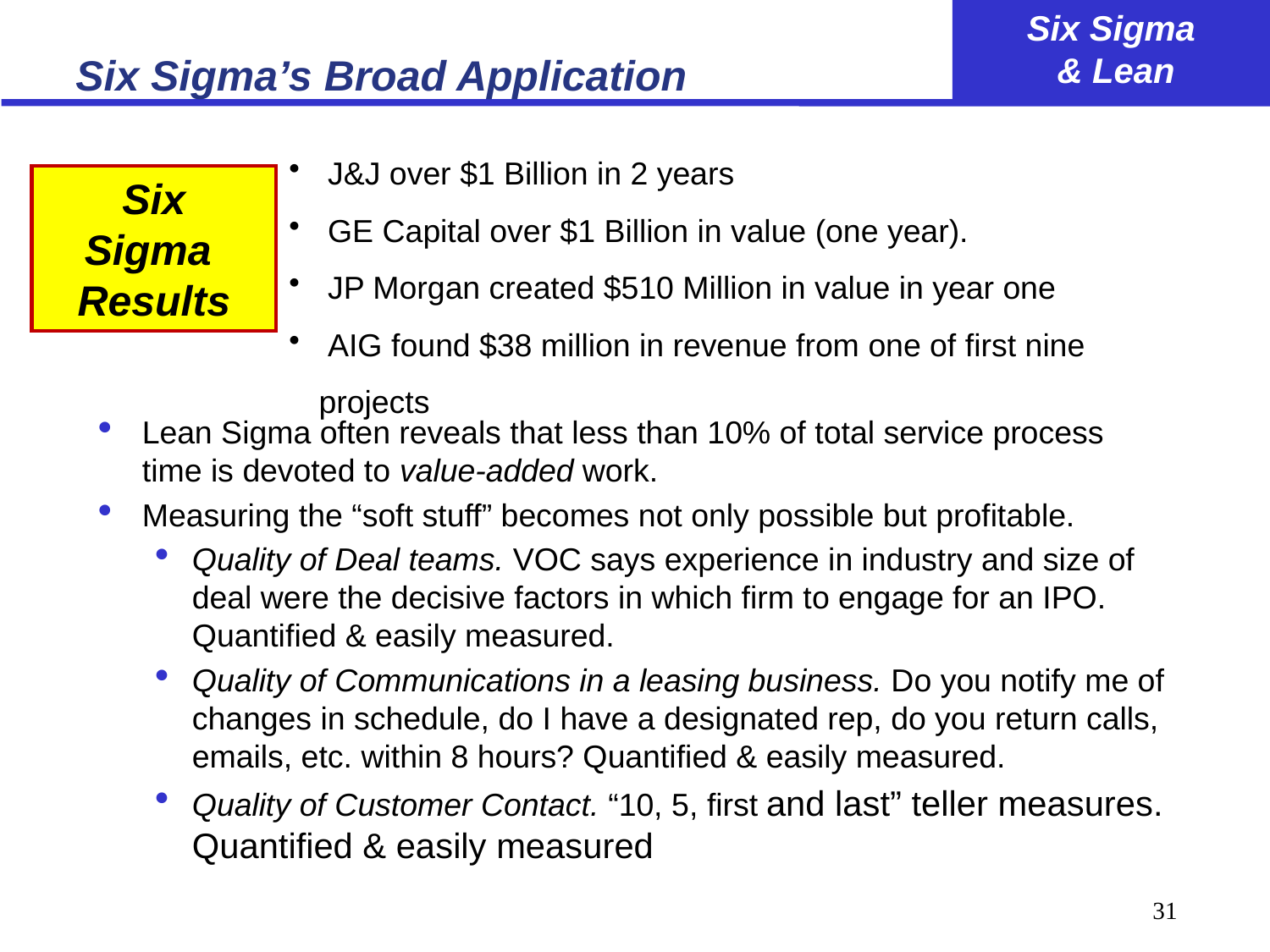

# Six Sigma’s Broad Application
 J&J over $1 Billion in 2 years
 GE Capital over $1 Billion in value (one year).
 JP Morgan created $510 Million in value in year one
 AIG found $38 million in revenue from one of first nine projects
Six
Sigma
Results
Lean Sigma often reveals that less than 10% of total service process time is devoted to value-added work.
Measuring the “soft stuff” becomes not only possible but profitable.
Quality of Deal teams. VOC says experience in industry and size of deal were the decisive factors in which firm to engage for an IPO.  Quantified & easily measured.
Quality of Communications in a leasing business. Do you notify me of changes in schedule, do I have a designated rep, do you return calls, emails, etc. within 8 hours? Quantified & easily measured.
Quality of Customer Contact. “10, 5, first and last” teller measures. Quantified & easily measured
31